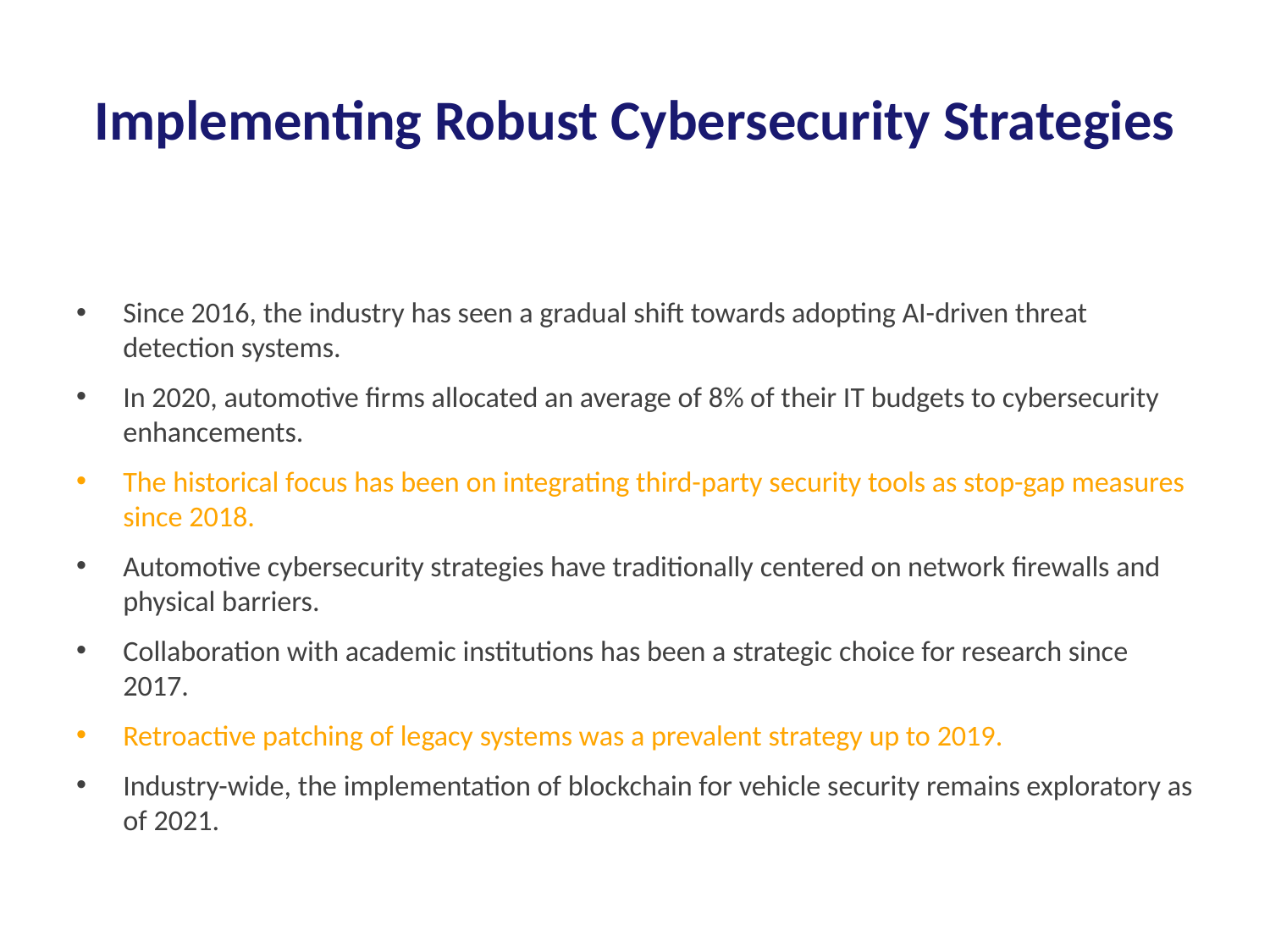

# Implementing Robust Cybersecurity Strategies

Since 2016, the industry has seen a gradual shift towards adopting AI-driven threat detection systems.
In 2020, automotive firms allocated an average of 8% of their IT budgets to cybersecurity enhancements.
The historical focus has been on integrating third-party security tools as stop-gap measures since 2018.
Automotive cybersecurity strategies have traditionally centered on network firewalls and physical barriers.
Collaboration with academic institutions has been a strategic choice for research since 2017.
Retroactive patching of legacy systems was a prevalent strategy up to 2019.
Industry-wide, the implementation of blockchain for vehicle security remains exploratory as of 2021.